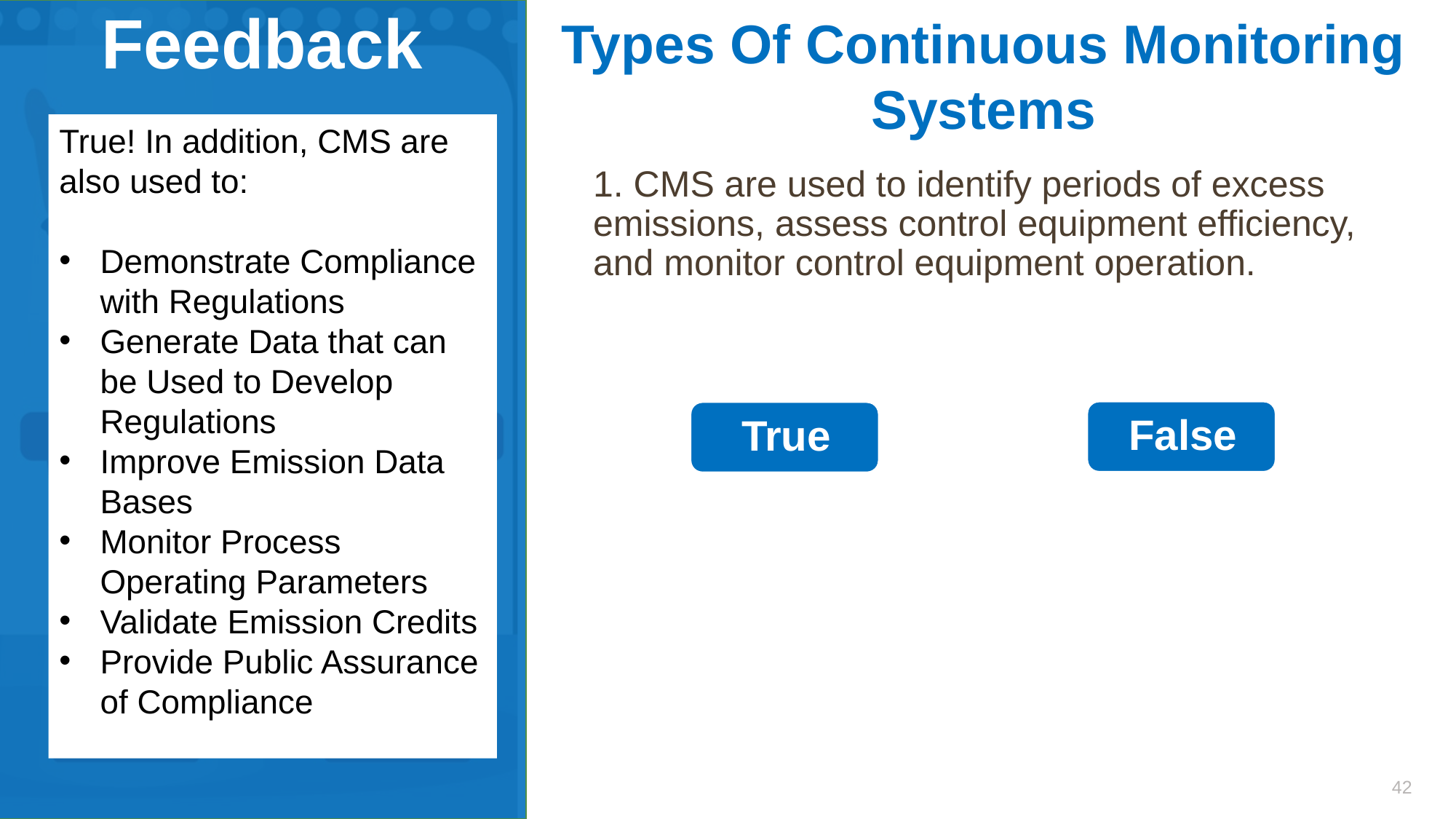

Types Of Continuous Monitoring Systems
True! In addition, CMS are also used to:

Demonstrate Compliance with Regulations
Generate Data that can be Used to Develop Regulations
Improve Emission Data Bases
Monitor Process Operating Parameters
Validate Emission Credits
Provide Public Assurance of Compliance

1. CMS are used to identify periods of excess emissions, assess control equipment efficiency, and monitor control equipment operation.
False
True
42